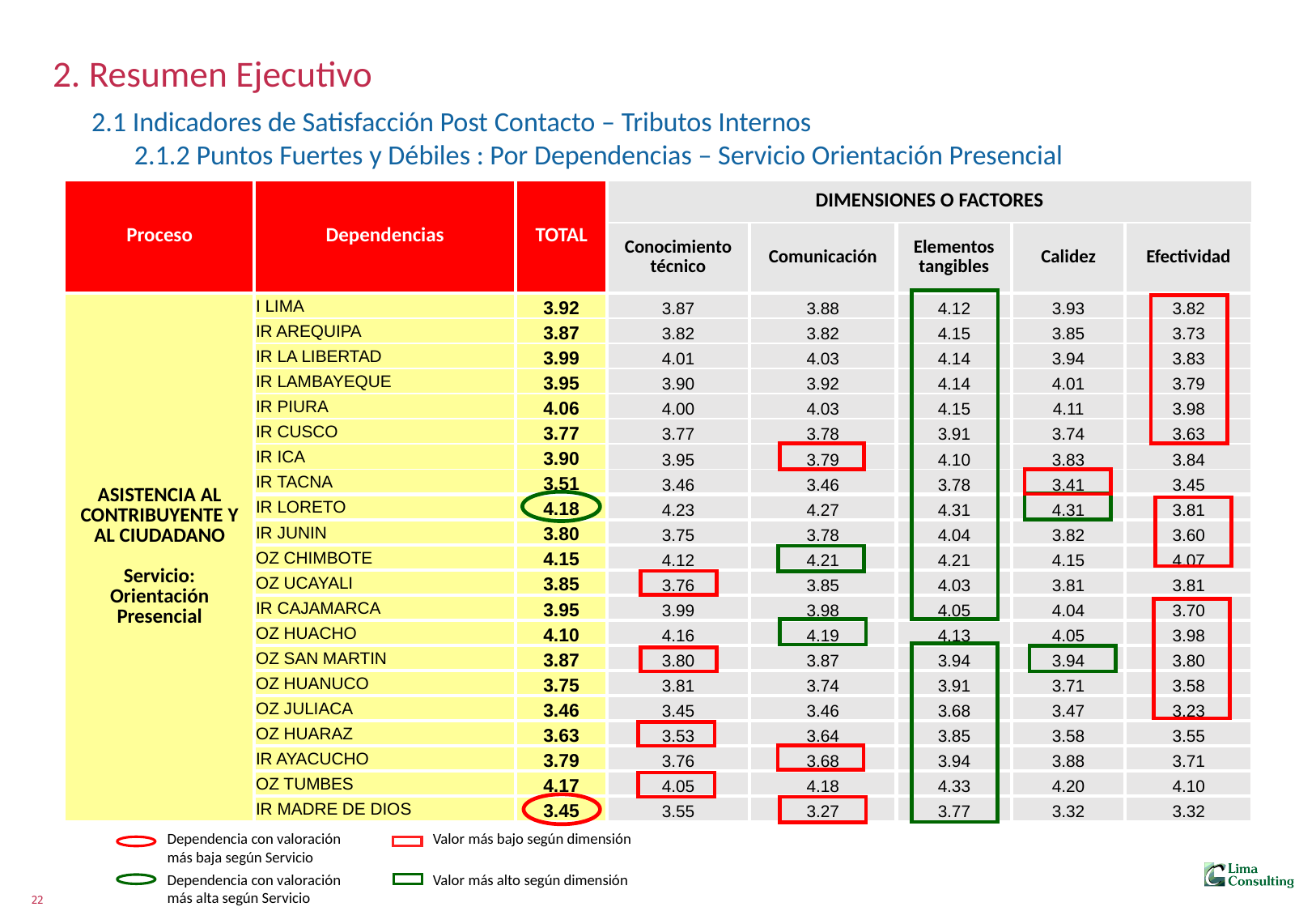

# 2. Resumen Ejecutivo 2.1 Indicadores de Satisfacción Post Contacto – Tributos Internos 2.1.2 Puntos Fuertes y Débiles : Por Dependencias – Servicio Orientación Presencial
| Proceso | Dependencias | TOTAL | DIMENSIONES O FACTORES |  |  |  |  |
| --- | --- | --- | --- | --- | --- | --- | --- |
|  |  |  | Conocimiento técnico | Comunicación | Elementos tangibles | Calidez | Efectividad |
| ASISTENCIA AL CONTRIBUYENTE Y AL CIUDADANO Servicio: Orientación Presencial | I LIMA | 3.92 | 3.87 | 3.88 | 4.12 | 3.93 | 3.82 |
|  | IR AREQUIPA | 3.87 | 3.82 | 3.82 | 4.15 | 3.85 | 3.73 |
|  | IR LA LIBERTAD | 3.99 | 4.01 | 4.03 | 4.14 | 3.94 | 3.83 |
|  | IR LAMBAYEQUE | 3.95 | 3.90 | 3.92 | 4.14 | 4.01 | 3.79 |
|  | IR PIURA | 4.06 | 4.00 | 4.03 | 4.15 | 4.11 | 3.98 |
|  | IR CUSCO | 3.77 | 3.77 | 3.78 | 3.91 | 3.74 | 3.63 |
|  | IR ICA | 3.90 | 3.95 | 3.79 | 4.10 | 3.83 | 3.84 |
|  | IR TACNA | 3.51 | 3.46 | 3.46 | 3.78 | 3.41 | 3.45 |
|  | IR LORETO | 4.18 | 4.23 | 4.27 | 4.31 | 4.31 | 3.81 |
|  | IR JUNIN | 3.80 | 3.75 | 3.78 | 4.04 | 3.82 | 3.60 |
|  | OZ CHIMBOTE | 4.15 | 4.12 | 4.21 | 4.21 | 4.15 | 4.07 |
|  | OZ UCAYALI | 3.85 | 3.76 | 3.85 | 4.03 | 3.81 | 3.81 |
|  | IR CAJAMARCA | 3.95 | 3.99 | 3.98 | 4.05 | 4.04 | 3.70 |
|  | OZ HUACHO | 4.10 | 4.16 | 4.19 | 4.13 | 4.05 | 3.98 |
|  | OZ SAN MARTIN | 3.87 | 3.80 | 3.87 | 3.94 | 3.94 | 3.80 |
|  | OZ HUANUCO | 3.75 | 3.81 | 3.74 | 3.91 | 3.71 | 3.58 |
|  | OZ JULIACA | 3.46 | 3.45 | 3.46 | 3.68 | 3.47 | 3.23 |
|  | OZ HUARAZ | 3.63 | 3.53 | 3.64 | 3.85 | 3.58 | 3.55 |
|  | IR AYACUCHO | 3.79 | 3.76 | 3.68 | 3.94 | 3.88 | 3.71 |
|  | OZ TUMBES | 4.17 | 4.05 | 4.18 | 4.33 | 4.20 | 4.10 |
|  | IR MADRE DE DIOS | 3.45 | 3.55 | 3.27 | 3.77 | 3.32 | 3.32 |

Dependencia con valoración más baja según Servicio
Valor más bajo según dimensión

Dependencia con valoración más alta según Servicio
Valor más alto según dimensión